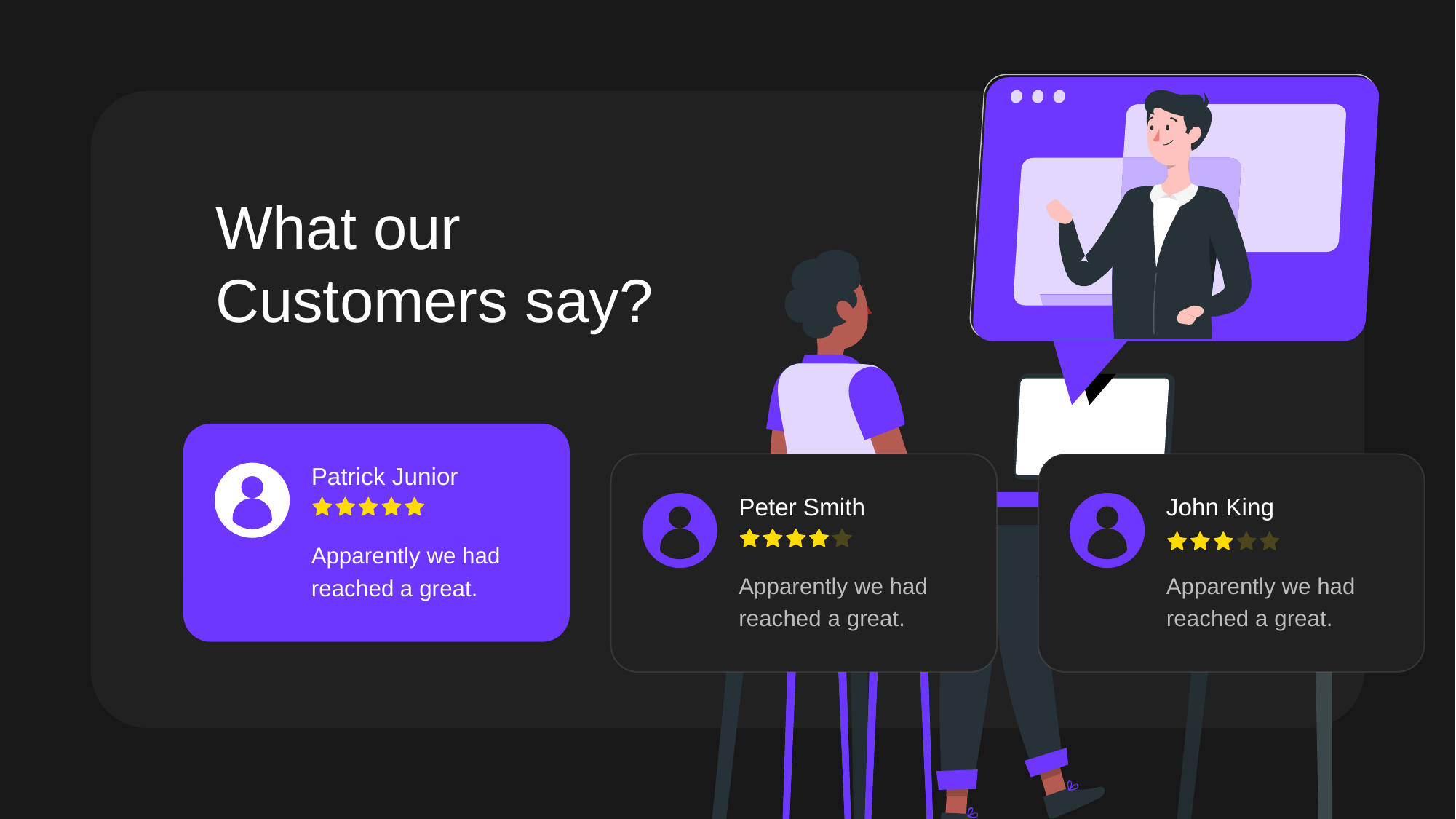

What our
Customers say?
Patrick Junior
Apparently we had
reached a great.

Peter Smith
Apparently we had
reached a great.

John King
Apparently we had
reached a great.